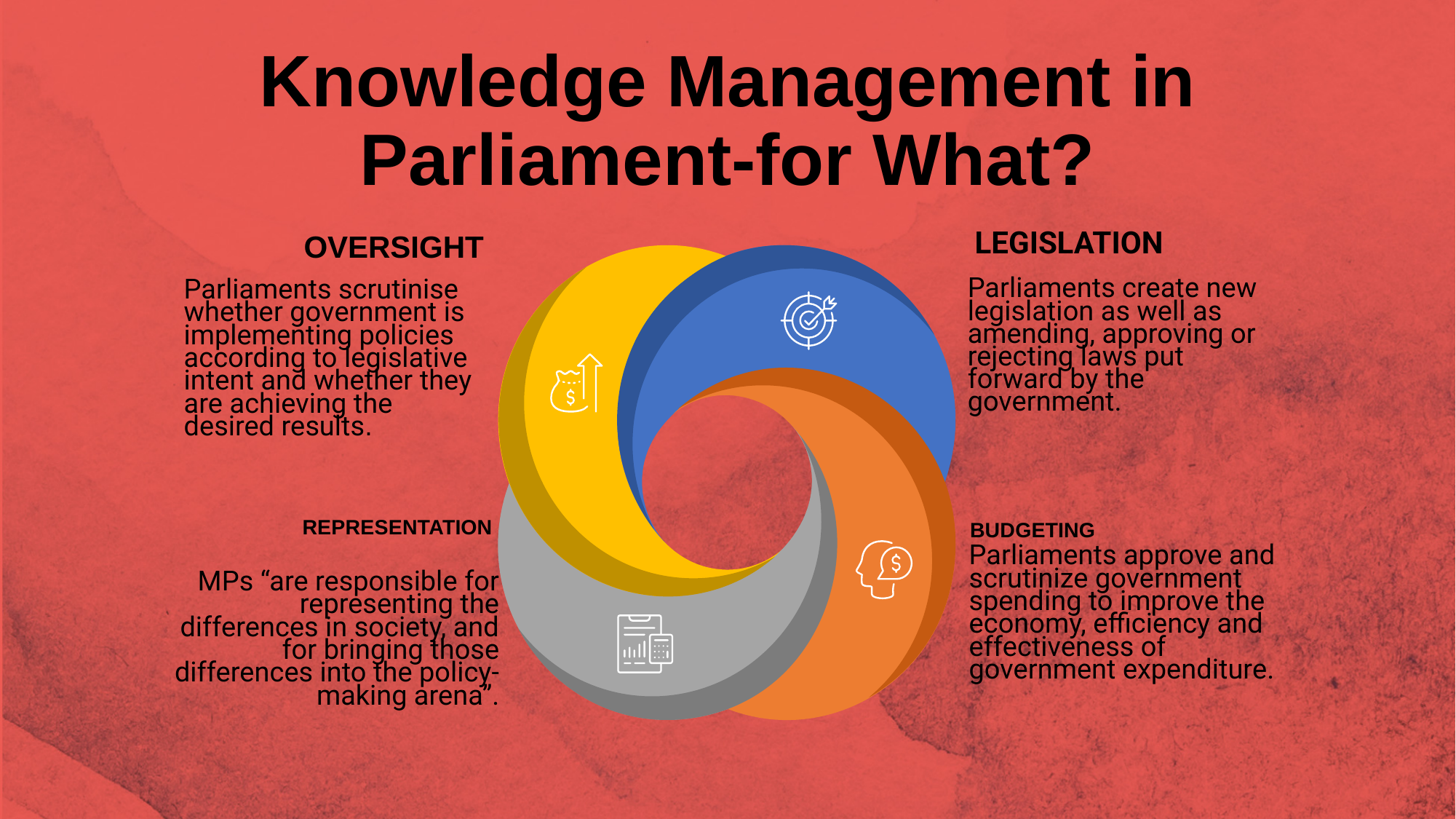

# Knowledge Management in Parliament-for What?
LEGISLATION
OVERSIGHT

Parliaments create new legislation as well as amending, approving or rejecting laws put forward by the government.
Parliaments scrutinise whether government is implementing policies according to legislative intent and whether they are achieving the desired results.

REPRESENTATION
BUDGETING

Parliaments approve and scrutinize government spending to improve the economy, efficiency and effectiveness of government expenditure.
MPs “are responsible for representing the differences in society, and for bringing those differences into the policy-making arena”.